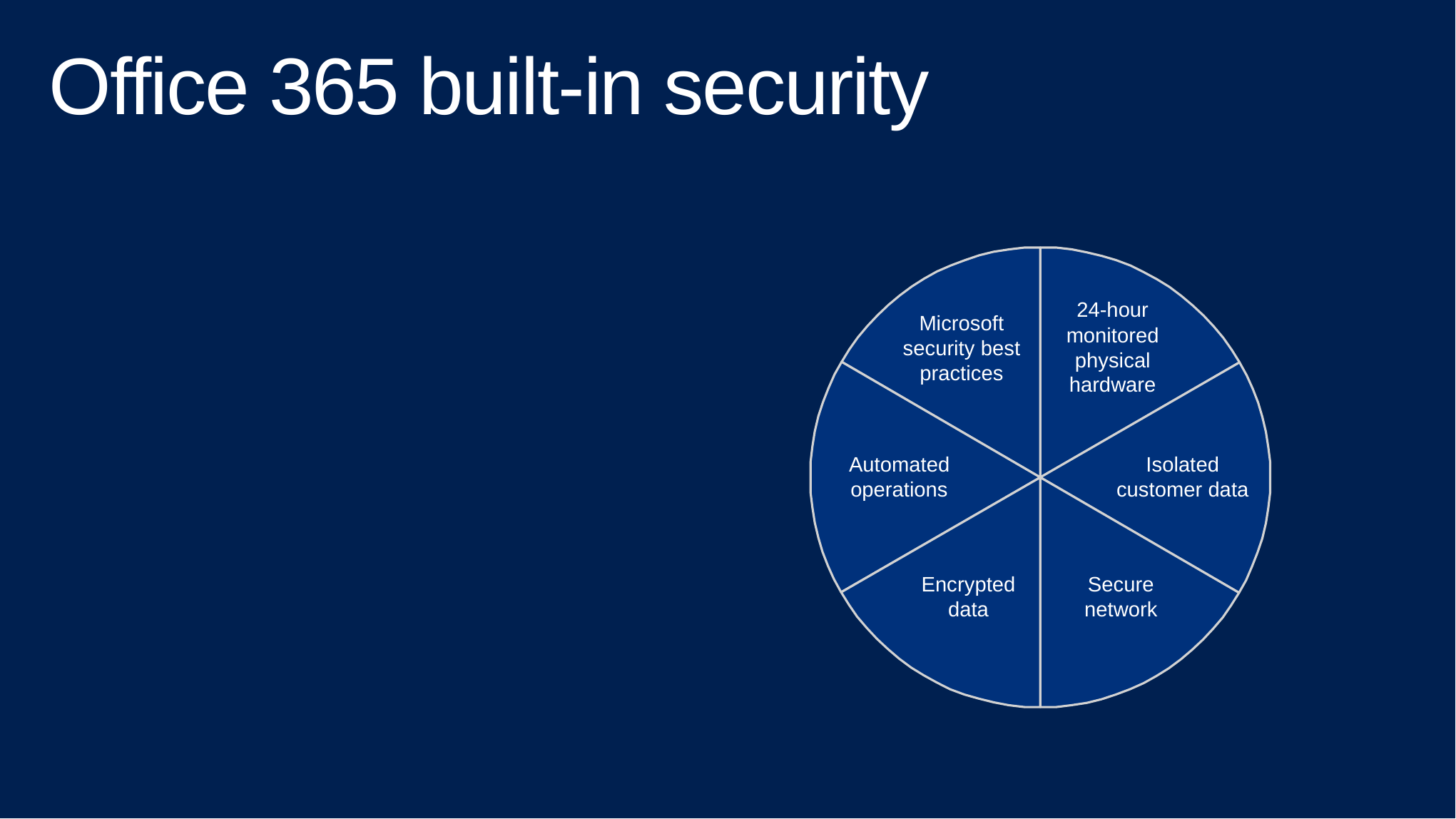

# Office 365 built-in security

24-hour monitored physical hardware
Microsoft security best practices

Automated operations
Isolated customer data

Encrypted data
Secure network